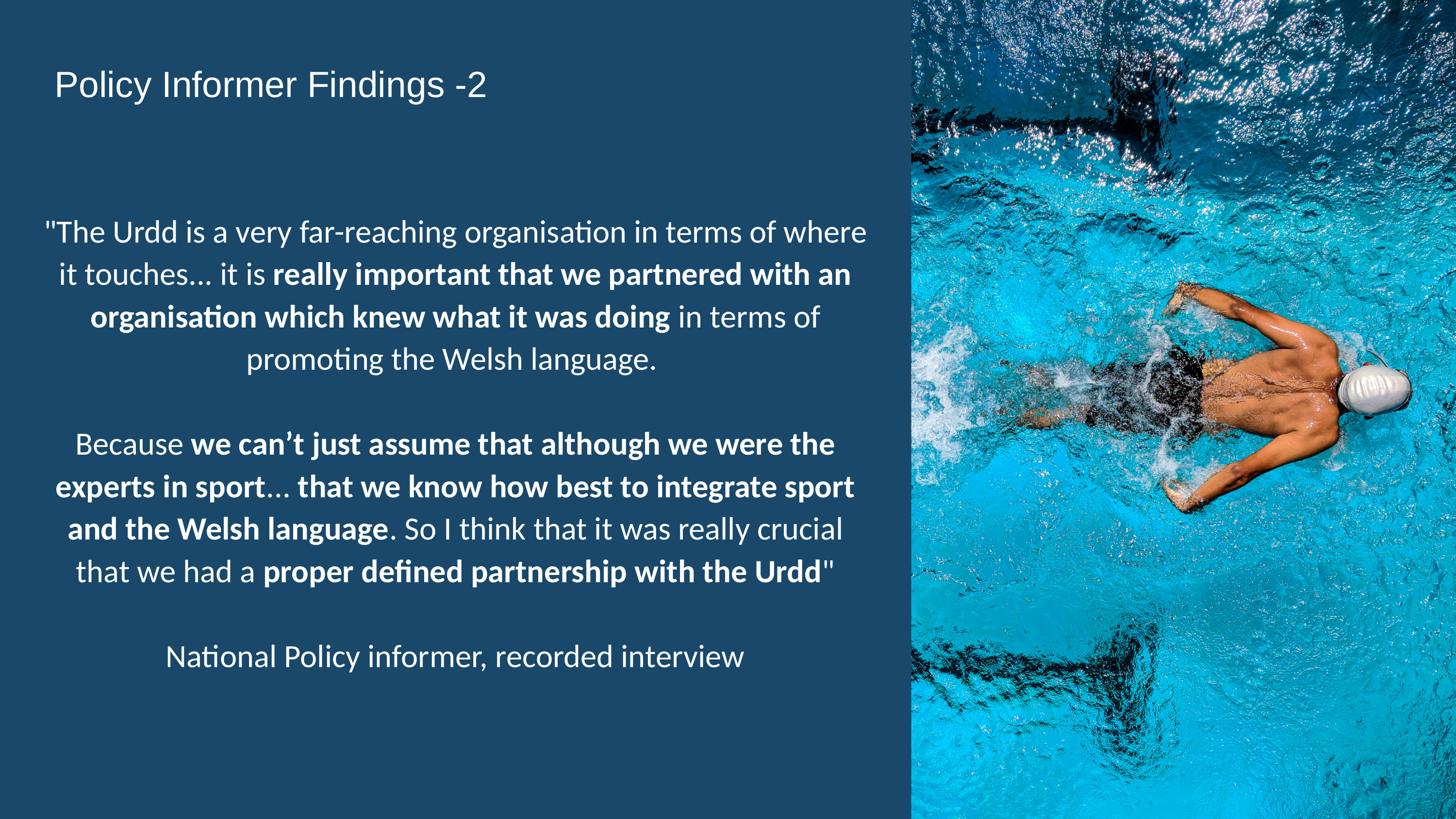

Policy Informer Findings -2
"The Urdd is a very far-reaching organisation in terms of where it touches... it is really important that we partnered with an organisation which knew what it was doing in terms of promoting the Welsh language.

Because we can’t just assume that although we were the experts in sport... that we know how best to integrate sport and the Welsh language. So I think that it was really crucial that we had a proper defined partnership with the Urdd"

National Policy informer, recorded interview

.